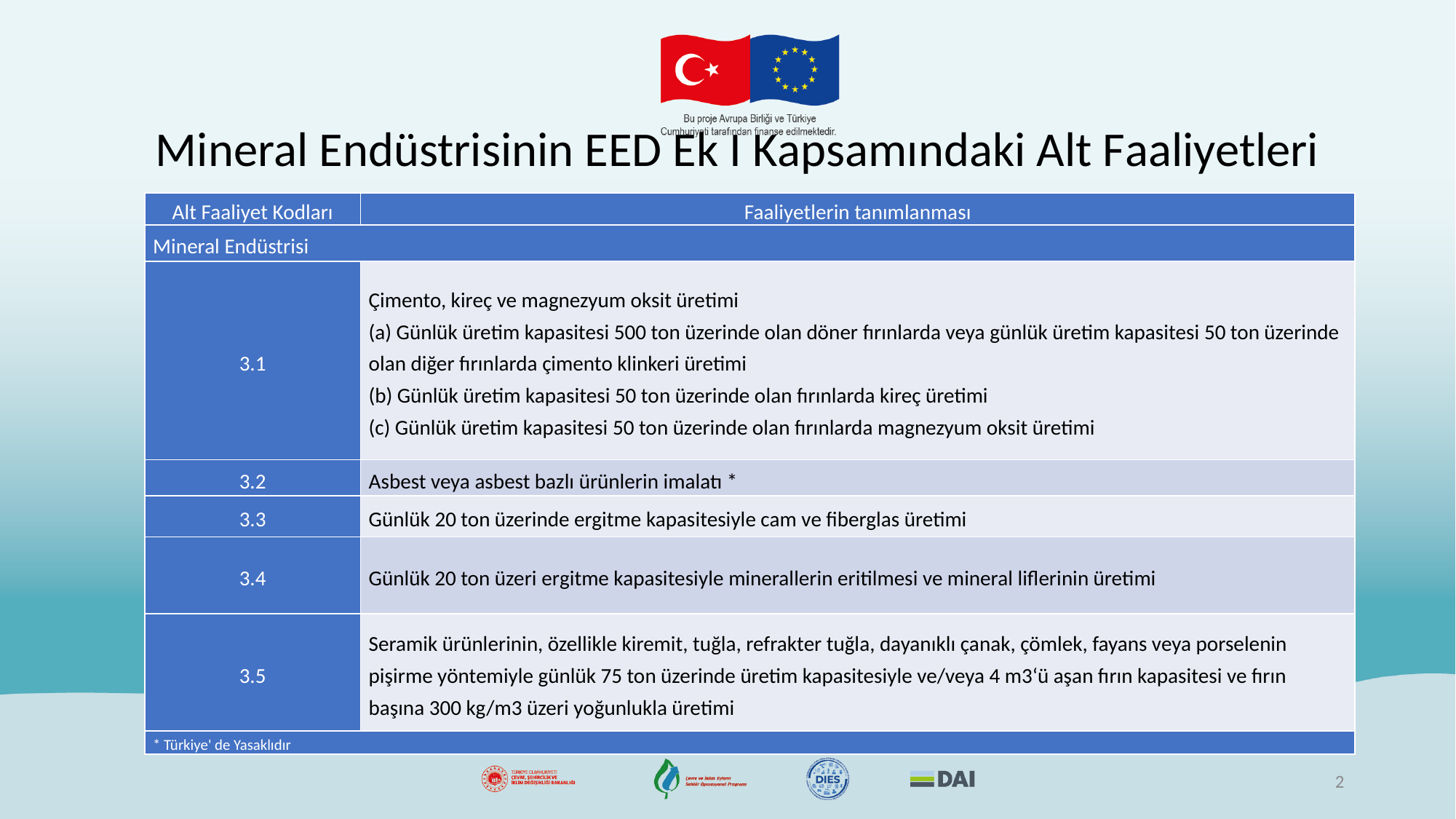

# Mineral Endüstrisinin EED Ek I Kapsamındaki Alt Faaliyetleri
| Alt Faaliyet Kodları | Faaliyetlerin tanımlanması |
| --- | --- |
| Mineral Endüstrisi |  |
| 3.1 | Çimento, kireç ve magnezyum oksit üretimi (a) Günlük üretim kapasitesi 500 ton üzerinde olan döner fırınlarda veya günlük üretim kapasitesi 50 ton üzerinde olan diğer fırınlarda çimento klinkeri üretimi (b) Günlük üretim kapasitesi 50 ton üzerinde olan fırınlarda kireç üretimi (c) Günlük üretim kapasitesi 50 ton üzerinde olan fırınlarda magnezyum oksit üretimi |
| 3.2 | Asbest veya asbest bazlı ürünlerin imalatı \* |
| 3.3 | Günlük 20 ton üzerinde ergitme kapasitesiyle cam ve fiberglas üretimi |
| 3.4 | Günlük 20 ton üzeri ergitme kapasitesiyle minerallerin eritilmesi ve mineral liflerinin üretimi |
| 3.5 | Seramik ürünlerinin, özellikle kiremit, tuğla, refrakter tuğla, dayanıklı çanak, çömlek, fayans veya porselenin pişirme yöntemiyle günlük 75 ton üzerinde üretim kapasitesiyle ve/veya 4 m3‘ü aşan fırın kapasitesi ve fırın başına 300 kg/m3 üzeri yoğunlukla üretimi |
| \* Türkiye' de Yasaklıdır |  |
2